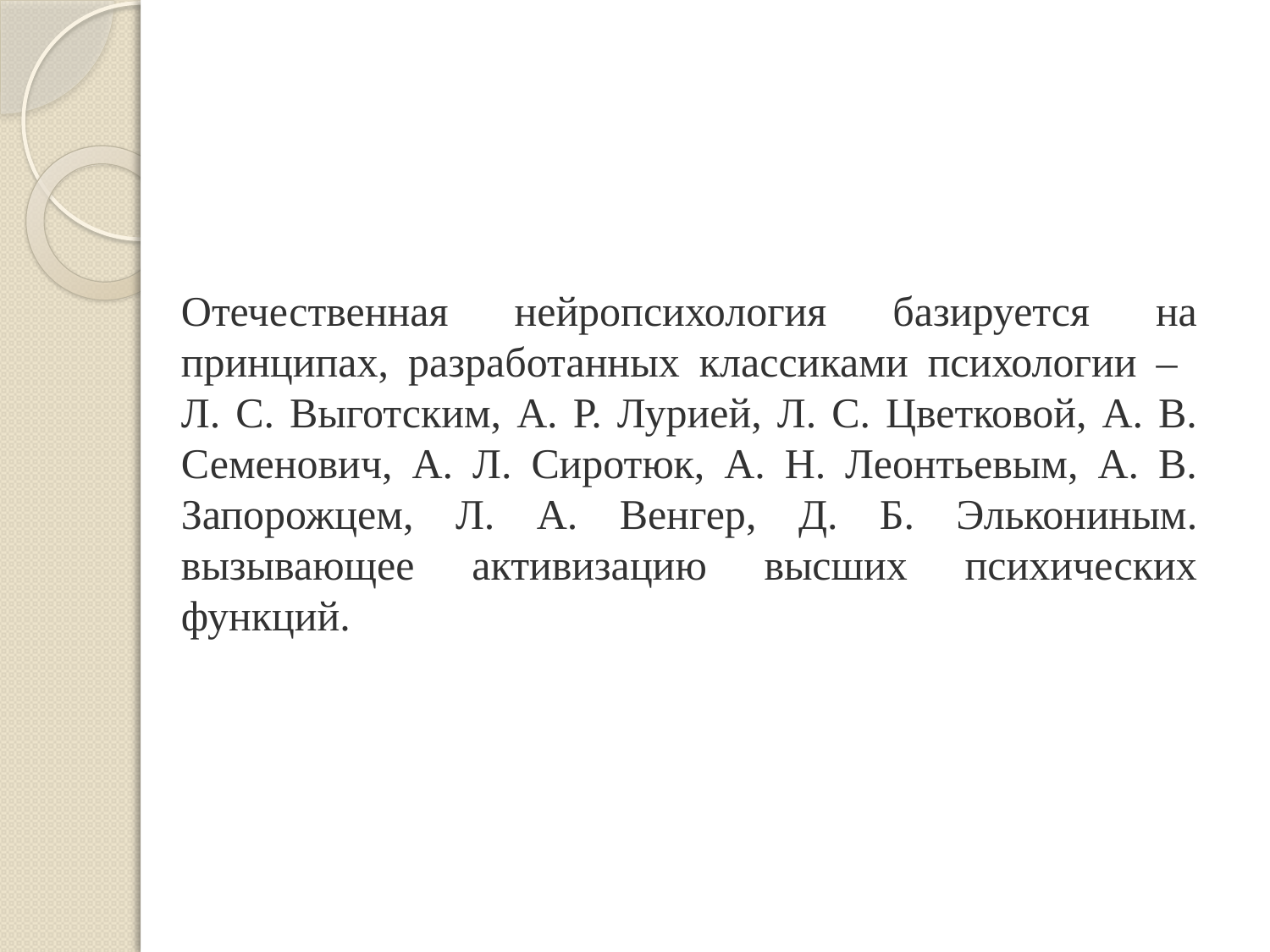

# Отечественная нейропсихология базируется на принципах, разработанных классиками психологии – Л. С. Выготским, А. Р. Лурией, Л. С. Цветковой, А. В. Семенович, А. Л. Сиротюк, А. Н. Леонтьевым, А. В. Запорожцем, Л. А. Венгер, Д. Б. Элькониным. вызывающее активизацию высших психических функций.